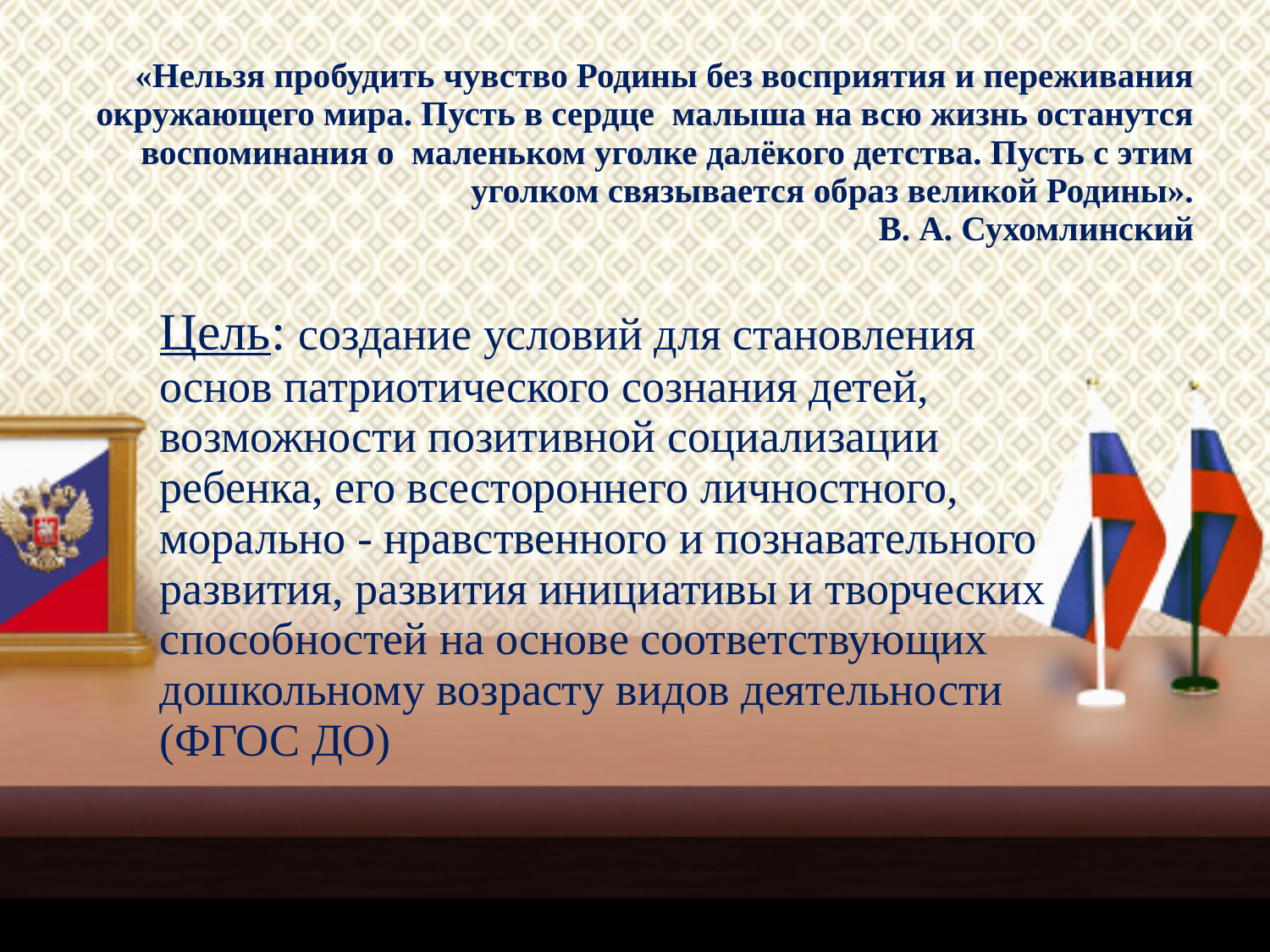

# «Нельзя пробудить чувство Родины без восприятия и переживания окружающего мира. Пусть в сердце  малыша на всю жизнь останутся воспоминания о  маленьком уголке далёкого детства. Пусть с этим     уголком связывается образ великой Родины». В. А. Сухомлинский
Цель: создание условий для становления основ патриотического сознания детей, возможности позитивной социализации ребенка, его всестороннего личностного, морально - нравственного и познавательного развития, развития инициативы и творческих способностей на основе соответствующих дошкольному возрасту видов деятельности (ФГОС ДО)